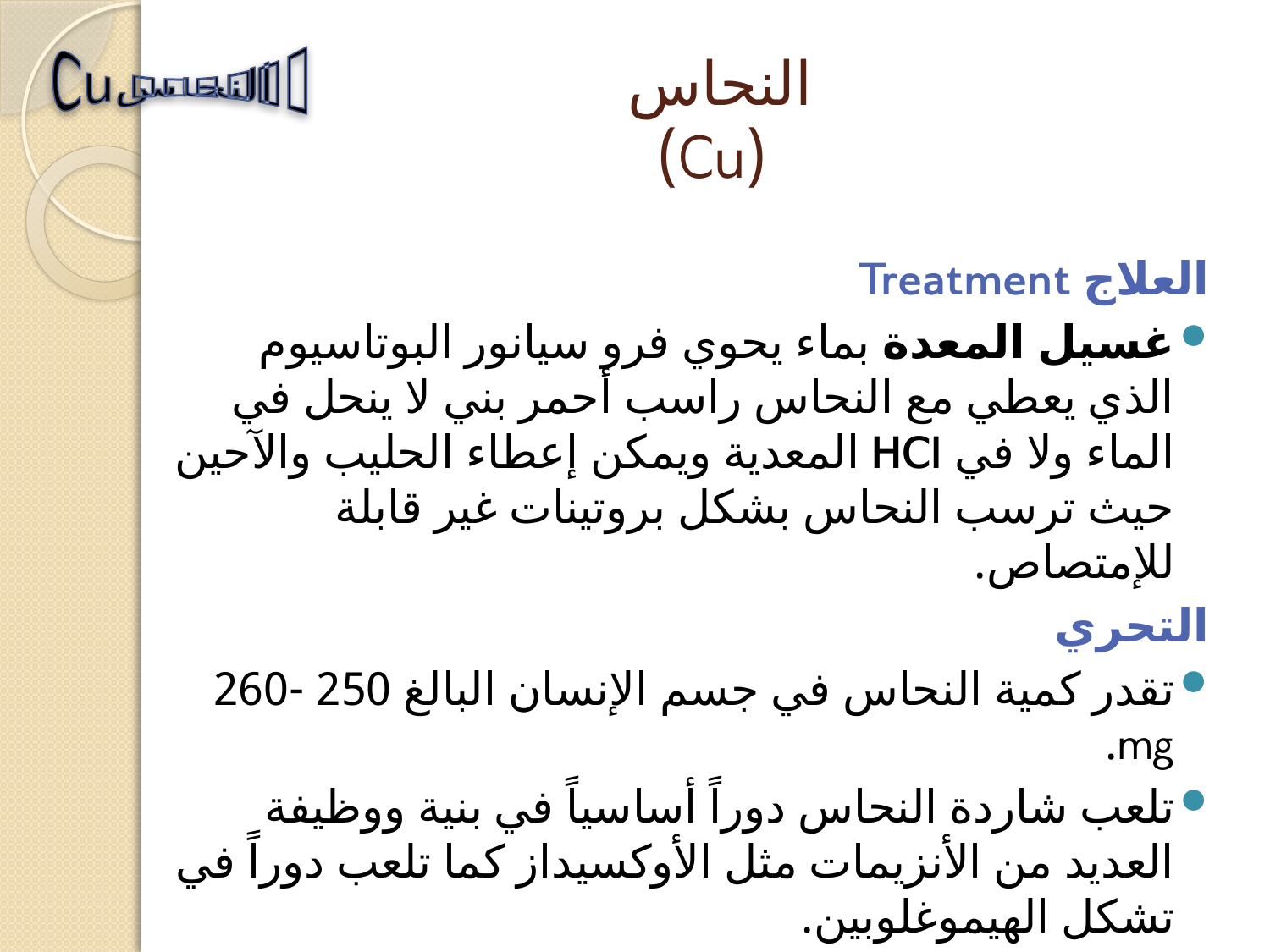

# النحاس (Cu)
النحاس
 Cu
العلاج Treatment
غسيل المعدة بماء يحوي فرو سيانور البوتاسيوم الذي يعطي مع النحاس راسب أحمر بني لا ينحل في الماء ولا في HCl المعدية ويمكن إعطاء الحليب والآحين حيث ترسب النحاس بشكل بروتينات غير قابلة للإمتصاص.
التحري
تقدر كمية النحاس في جسم الإنسان البالغ 250 -260 mg.
تلعب شاردة النحاس دوراً أساسياً في بنية ووظيفة العديد من الأنزيمات مثل الأوكسيداز كما تلعب دوراً في تشكل الهيموغلوبين.